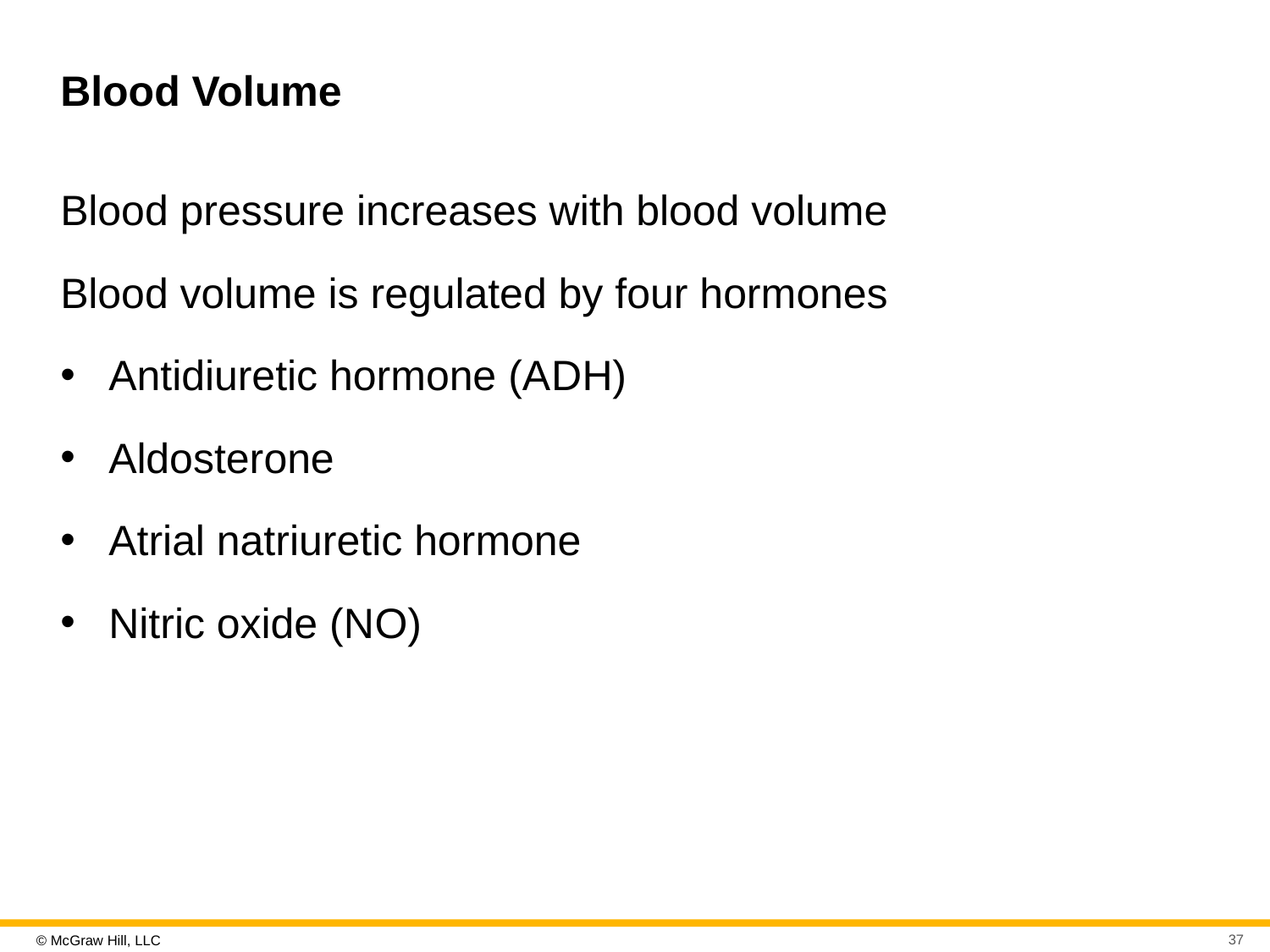

# Blood Volume
Blood pressure increases with blood volume
Blood volume is regulated by four hormones
Antidiuretic hormone (A D H)
Aldosterone
Atrial natriuretic hormone
Nitric oxide (N O)
37